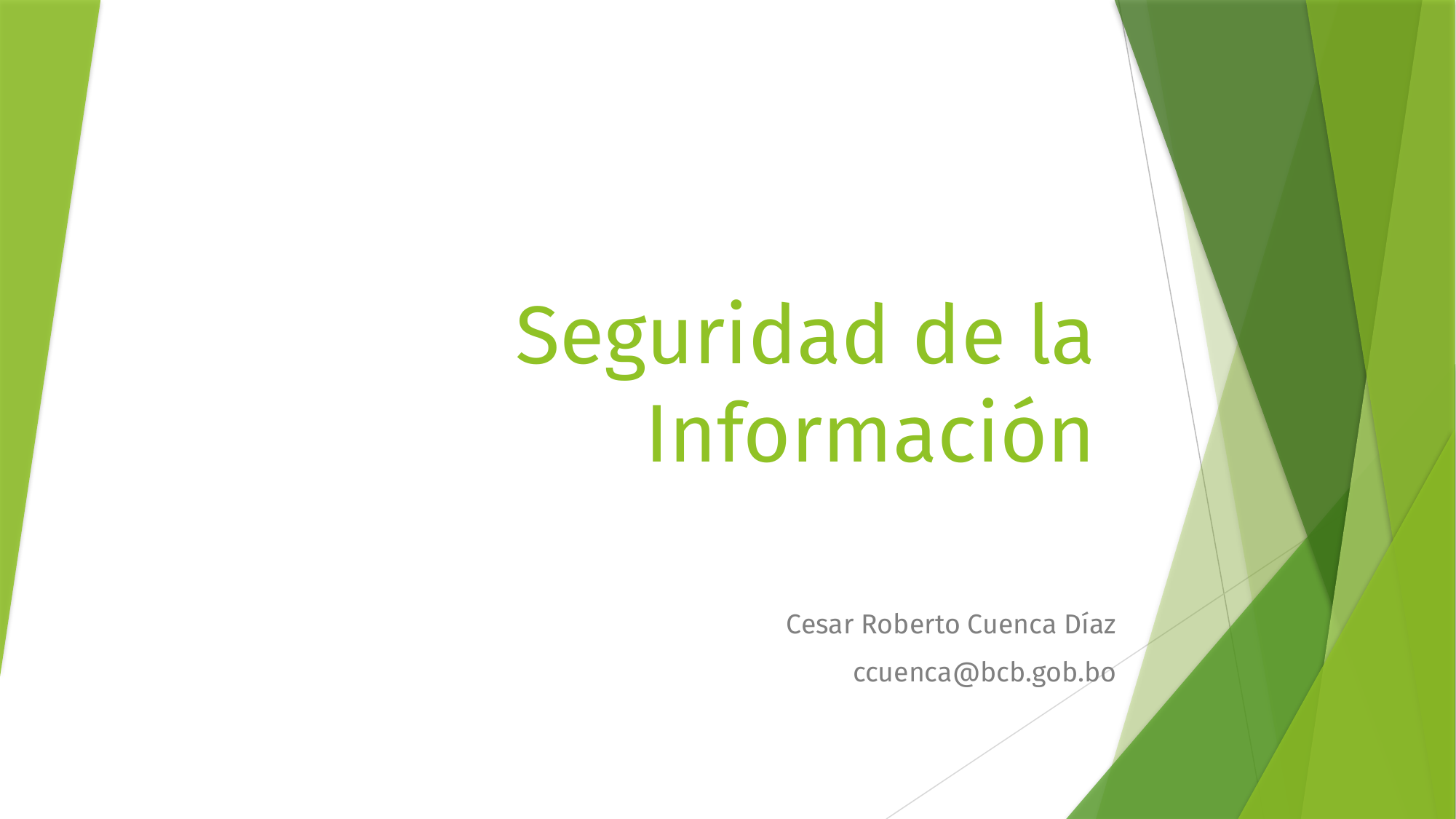

# Seguridad de la Información
Cesar Roberto Cuenca Díaz
ccuenca@bcb.gob.bo